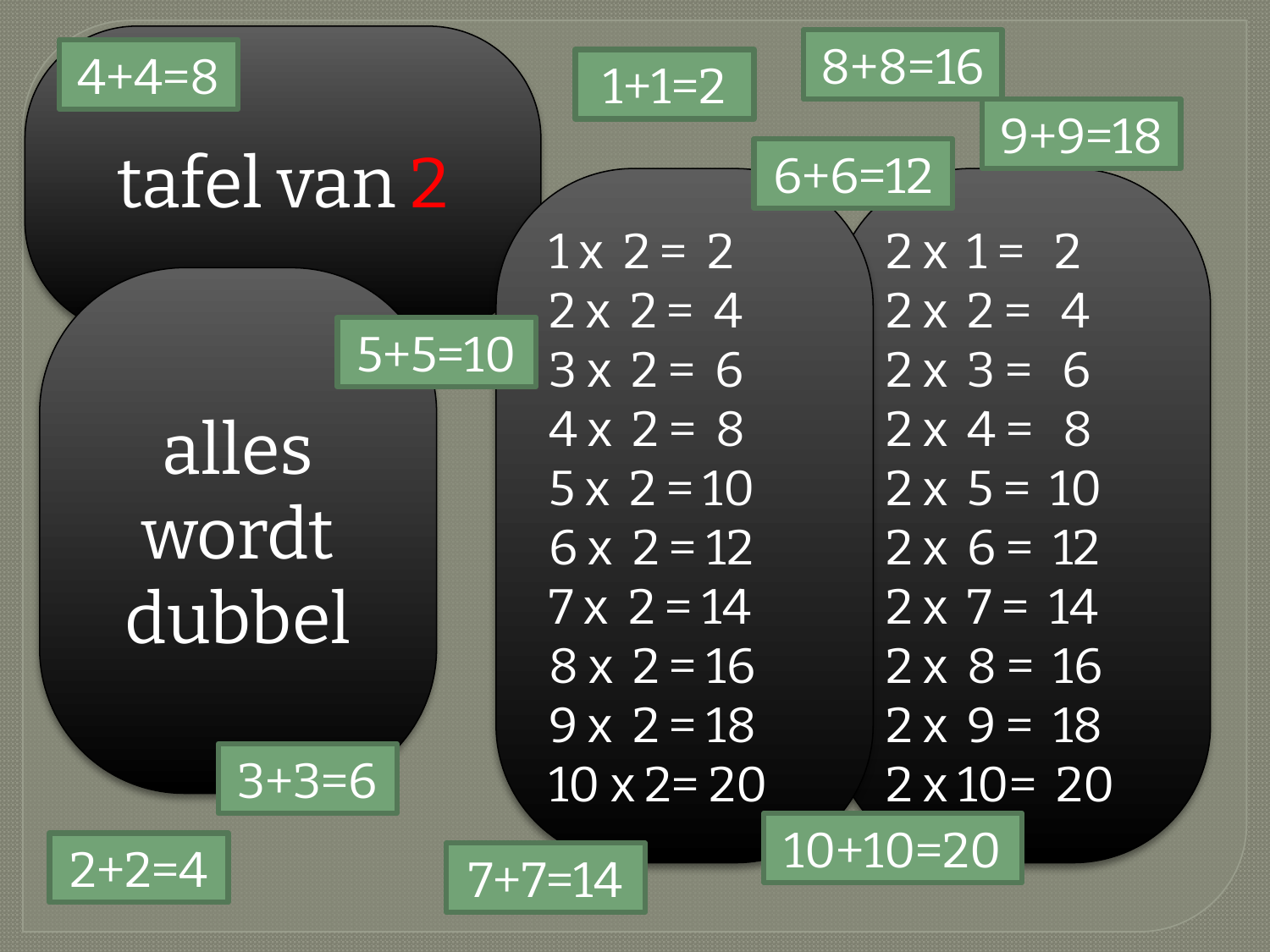

tafel van 2
8+8=16
4+4=8
1+1=2
9+9=18
6+6=12
1 x  2 =  2
2 x  2 =  4
3 x  2 =  6
4 x  2 =  8
5 x  2 = 10
6 x  2 = 12
7 x  2 = 14
8 x  2 = 16
9 x  2 = 18
10 x 2= 20
2 x  1 =   2
2 x  2 =   4
2 x  3 =   6
2 x  4 =   8
2 x  5 =  10
2 x  6 =  12
2 x  7 =  14
2 x  8 =  16
2 x  9 =  18
2 x 10=  20
alles wordt dubbel
5+5=10
3+3=6
10+10=20
2+2=4
7+7=14